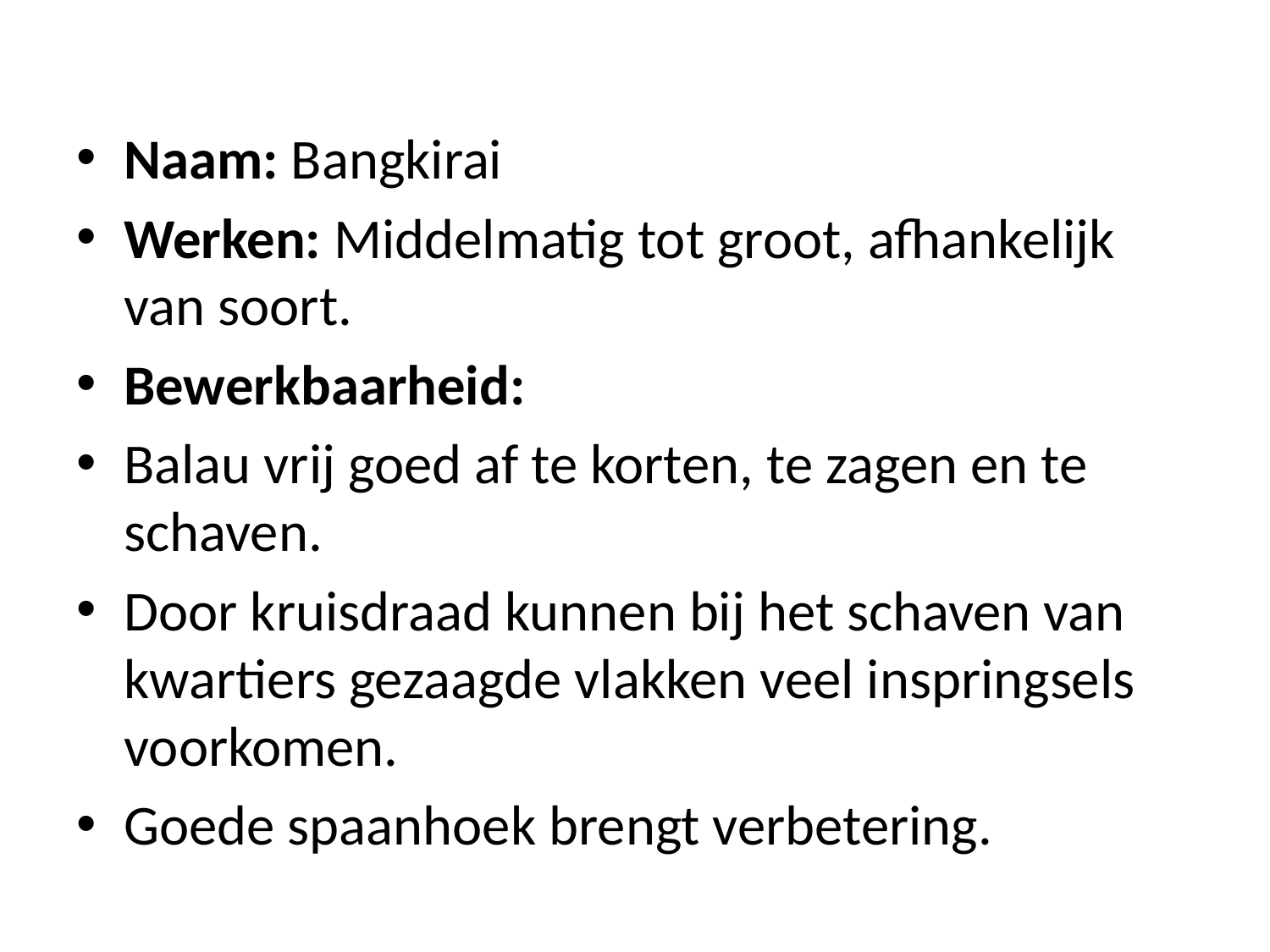

#
Naam: Bangkirai
Werken: Middelmatig tot groot, afhankelijk van soort.
Bewerkbaarheid:
Balau vrij goed af te korten, te zagen en te schaven.
Door kruisdraad kunnen bij het schaven van kwartiers gezaagde vlakken veel inspringsels voorkomen.
Goede spaanhoek brengt verbetering.